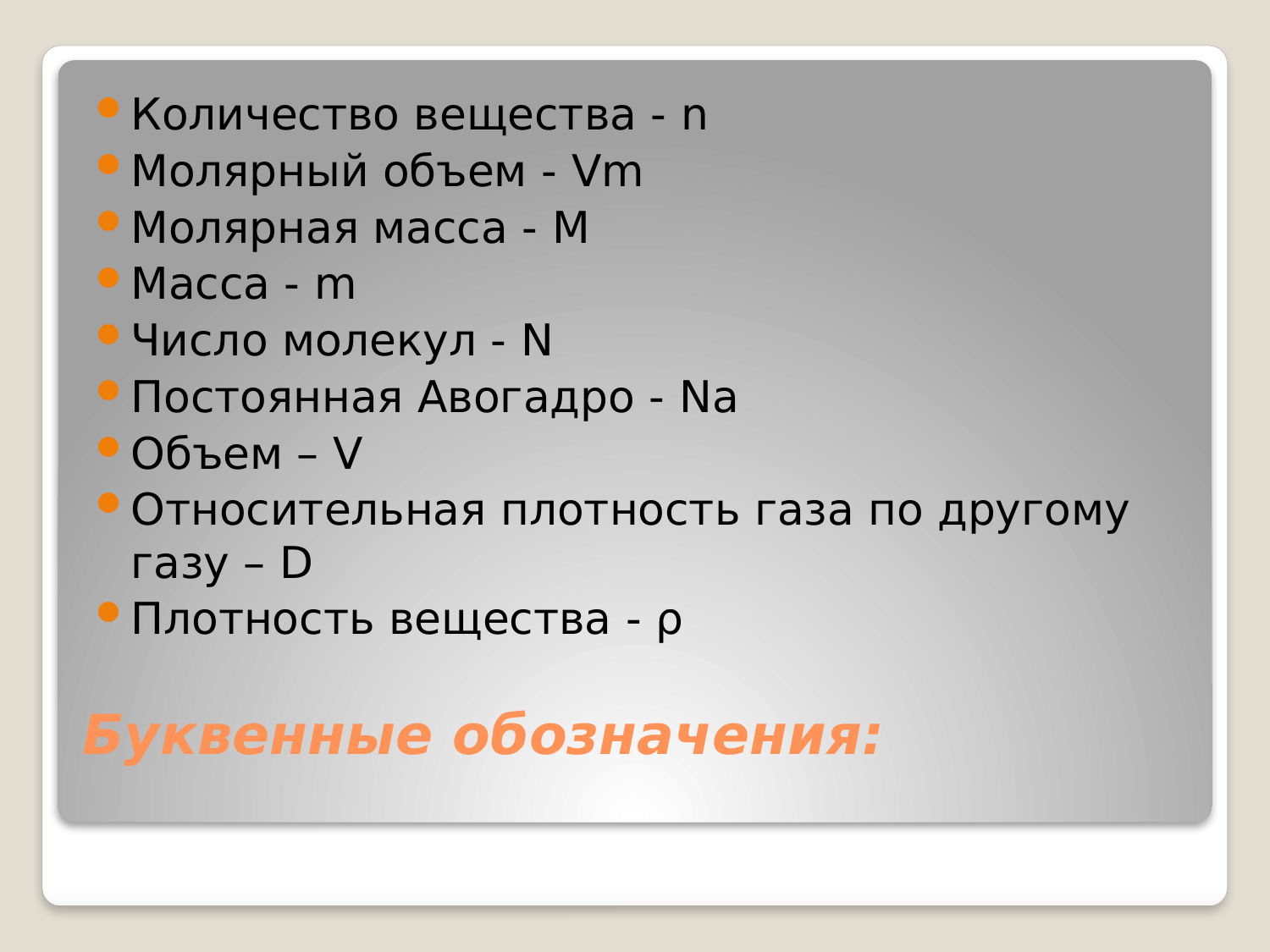

Количество вещества - n
Молярный объем - Vm
Молярная масса - M
Масса - m
Число молекул - N
Постоянная Авогадро - Na
Объем – V
Относительная плотность газа по другому газу – D
Плотность вещества - ρ

# Буквенные обозначения: